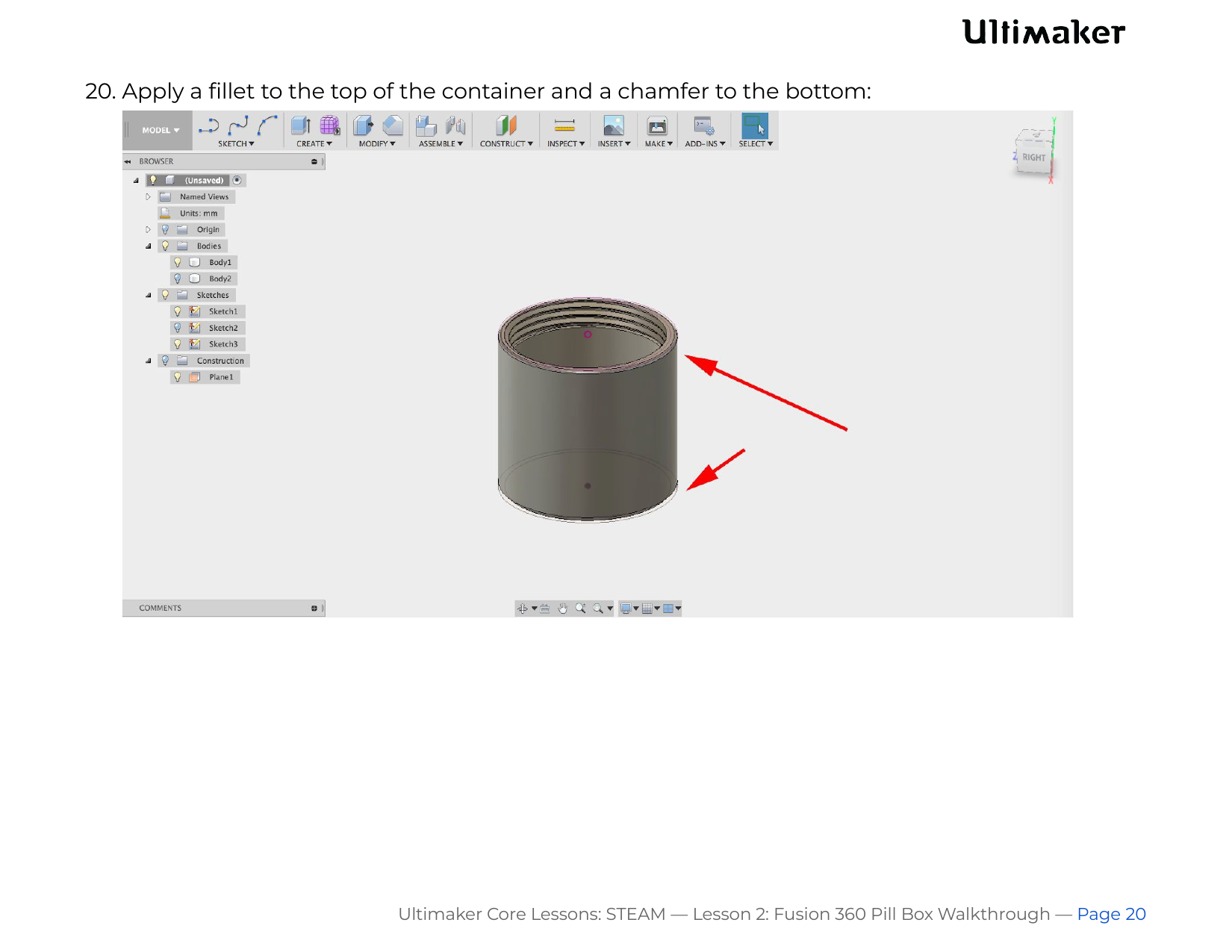

20. Apply a fillet to the top of the container and a chamfer to the bottom:

Ultimaker Core Lessons: STEAM — Lesson 2: Fusion 360 Pill Box Walkthrough — Page 20